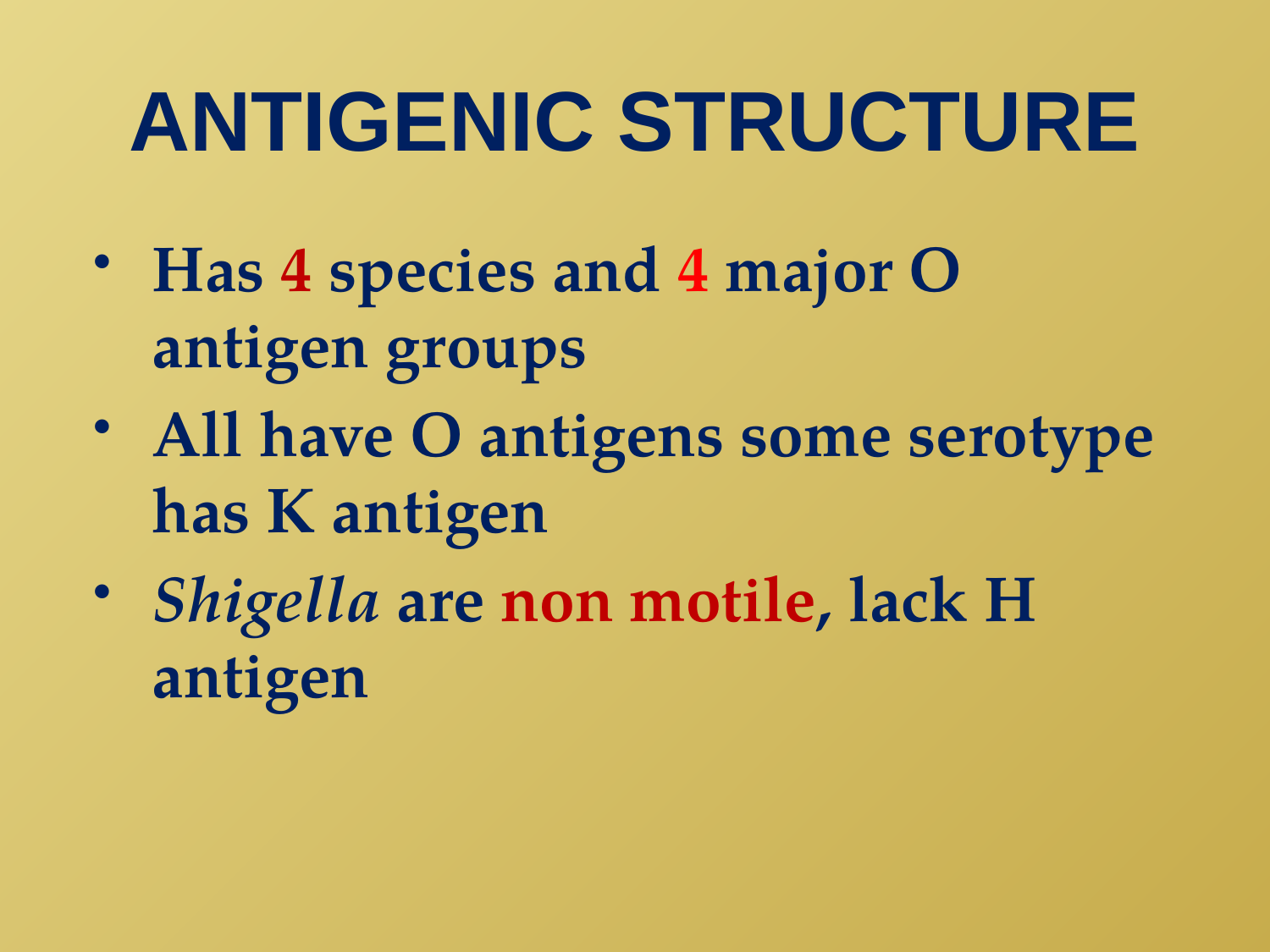

# ANTIGENIC STRUCTURE
Has 4 species and 4 major O antigen groups
All have O antigens some serotype has K antigen
Shigella are non motile, lack H antigen